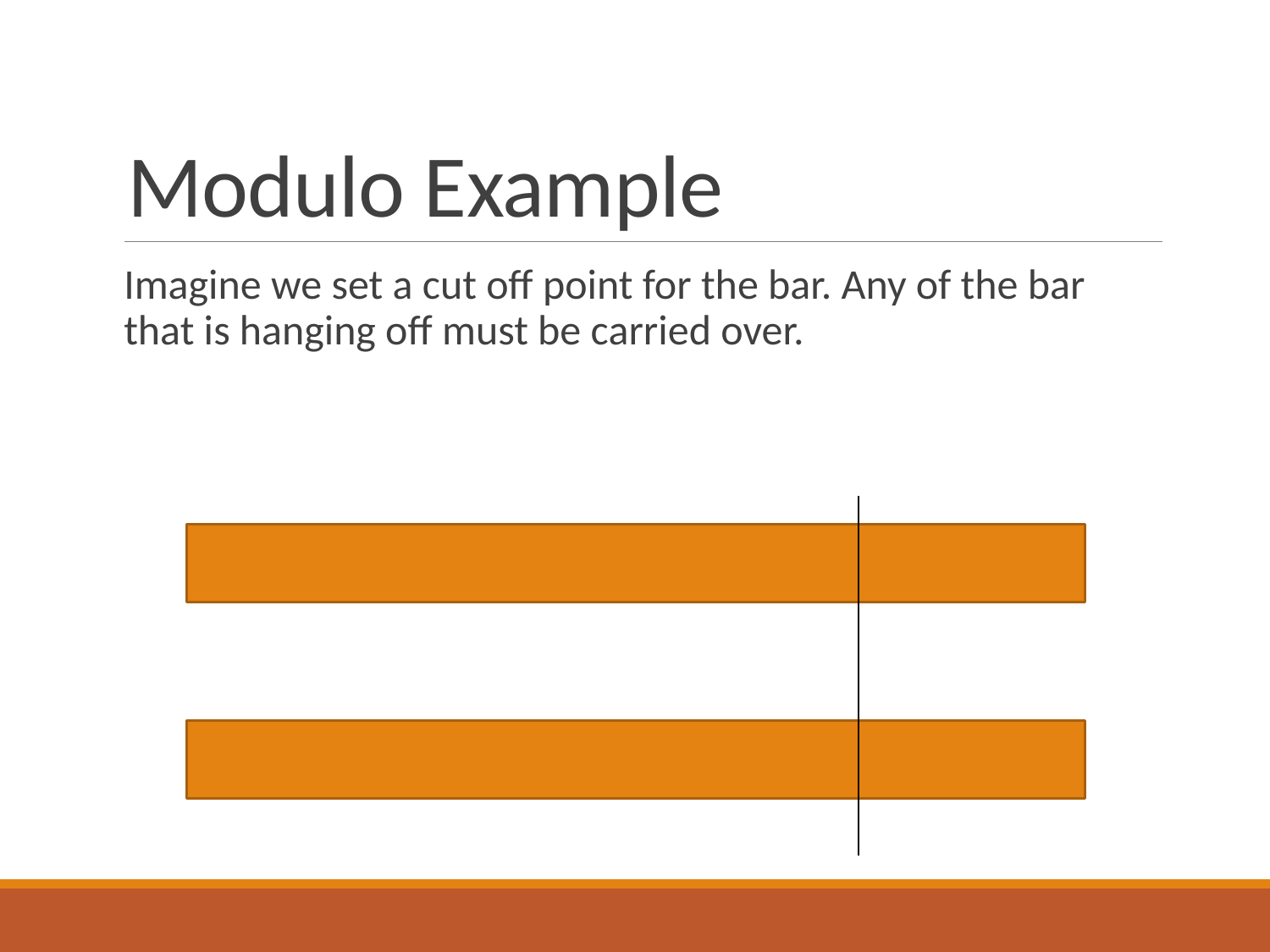

# Modulo Example
Imagine we set a cut off point for the bar. Any of the bar that is hanging off must be carried over.